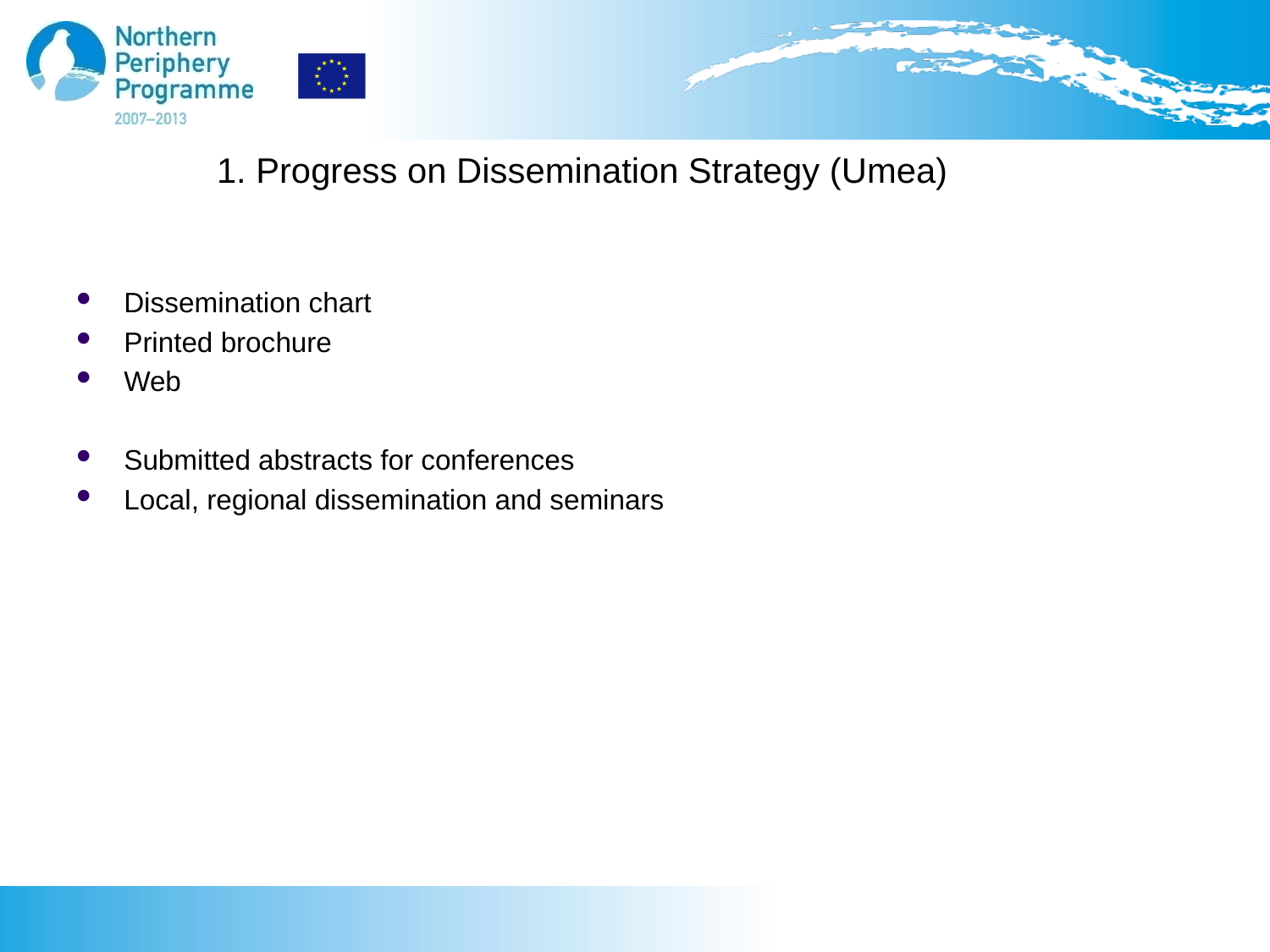

# 1. Progress on Dissemination Strategy (Umea)

Dissemination chart
Printed brochure
Web

Submitted abstracts for conferences
Local, regional dissemination and seminars